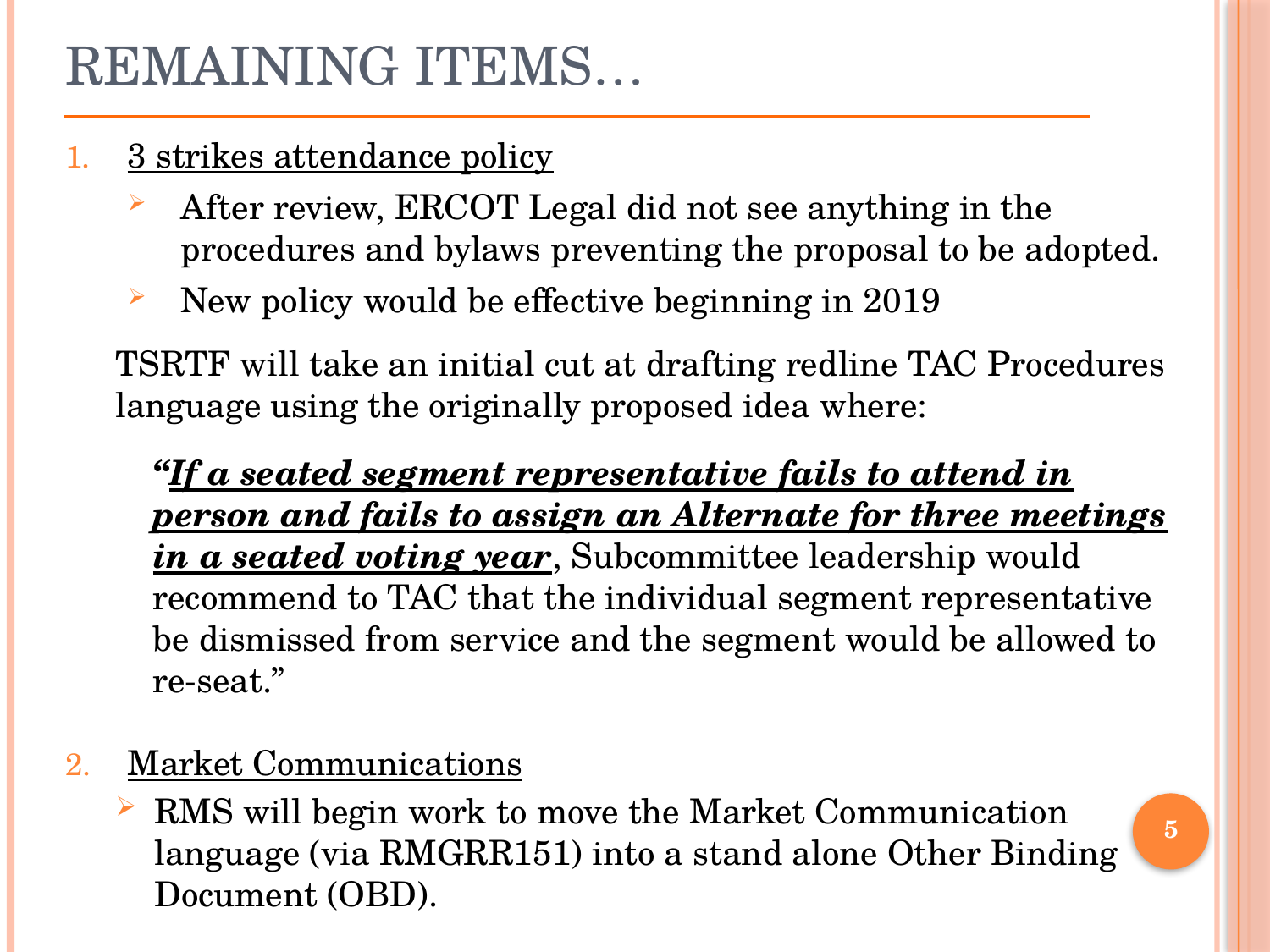

# Remaining Items…
3 strikes attendance policy
After review, ERCOT Legal did not see anything in the procedures and bylaws preventing the proposal to be adopted.
New policy would be effective beginning in 2019

TSRTF will take an initial cut at drafting redline TAC Procedures language using the originally proposed idea where:

“If a seated segment representative fails to attend in person and fails to assign an Alternate for three meetings in a seated voting year, Subcommittee leadership would recommend to TAC that the individual segment representative be dismissed from service and the segment would be allowed to re-seat.”

Market Communications
RMS will begin work to move the Market Communication language (via RMGRR151) into a stand alone Other Binding Document (OBD).
5